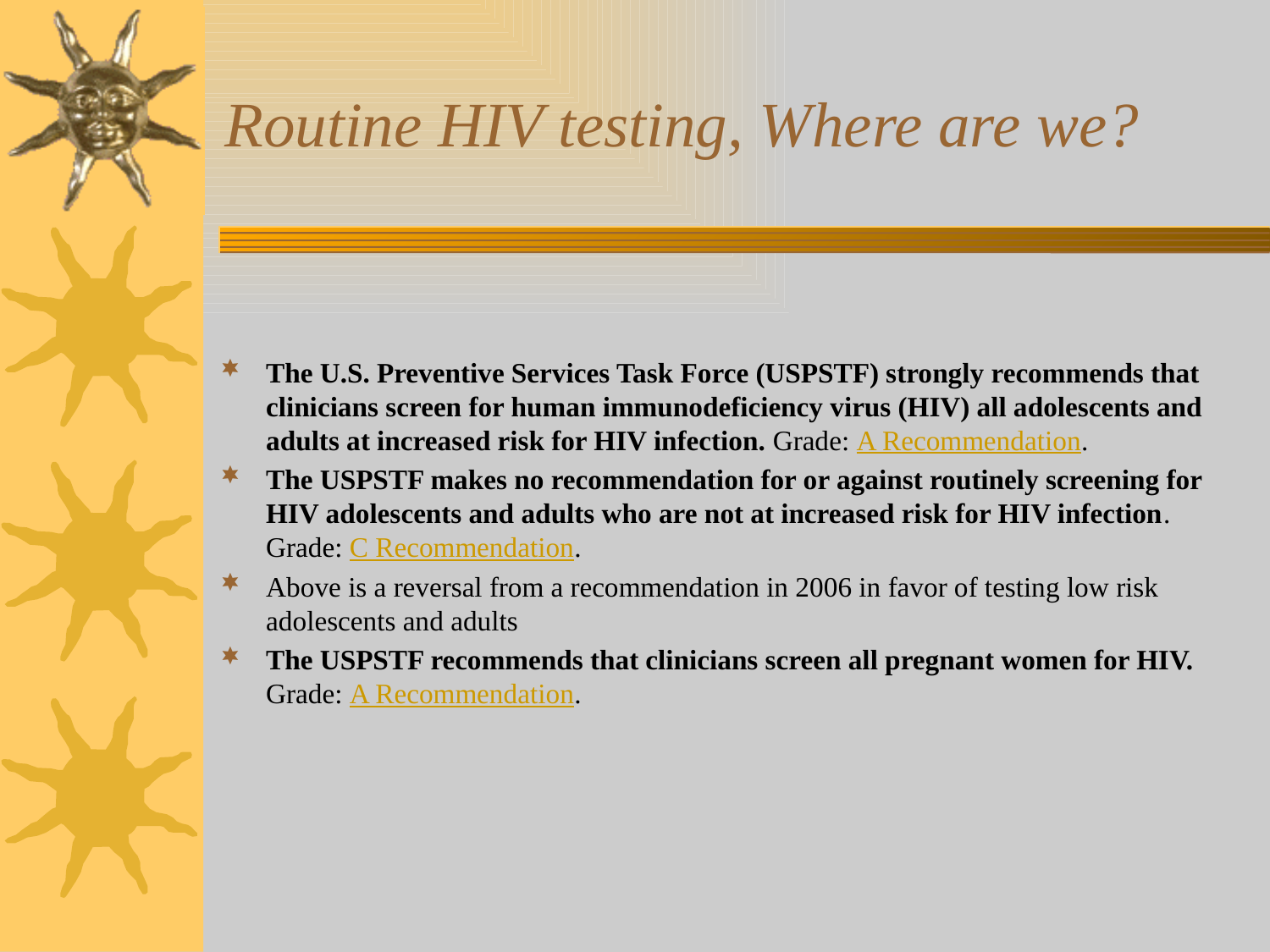

# Routine HIV testing, Where are we?

The U.S. Preventive Services Task Force (USPSTF) strongly recommends that clinicians screen for human immunodeficiency virus (HIV) all adolescents and adults at increased risk for HIV infection. Grade: A Recommendation.
The USPSTF makes no recommendation for or against routinely screening for HIV adolescents and adults who are not at increased risk for HIV infection. Grade: C Recommendation.
Above is a reversal from a recommendation in 2006 in favor of testing low risk adolescents and adults
The USPSTF recommends that clinicians screen all pregnant women for HIV.
Grade: A Recommendation.